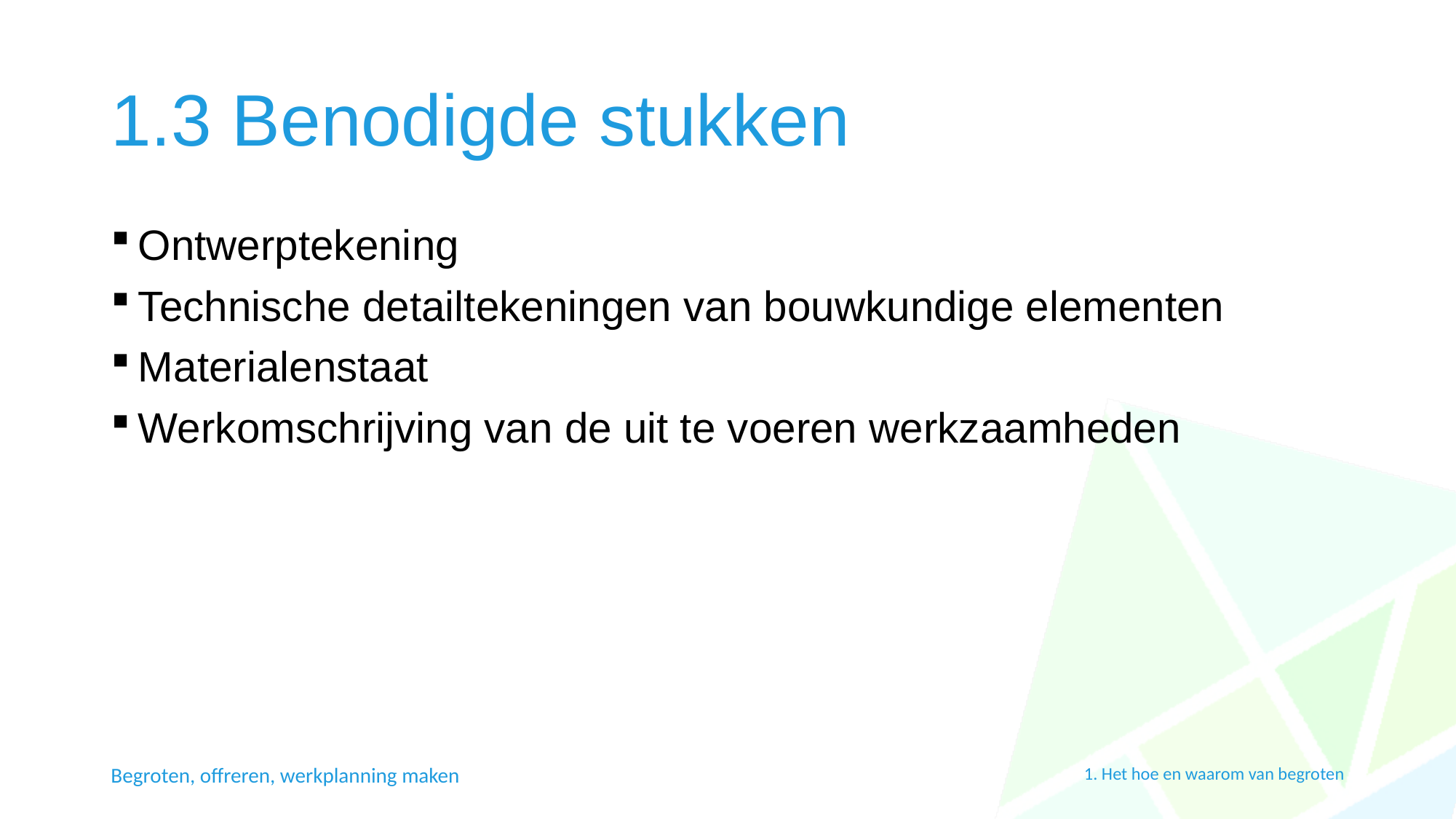

# 1.3 Benodigde stukken
Ontwerptekening
Technische detailtekeningen van bouwkundige elementen
Materialenstaat
Werkomschrijving van de uit te voeren werkzaamheden

Begroten, offreren, werkplanning maken
1. Het hoe en waarom van begroten